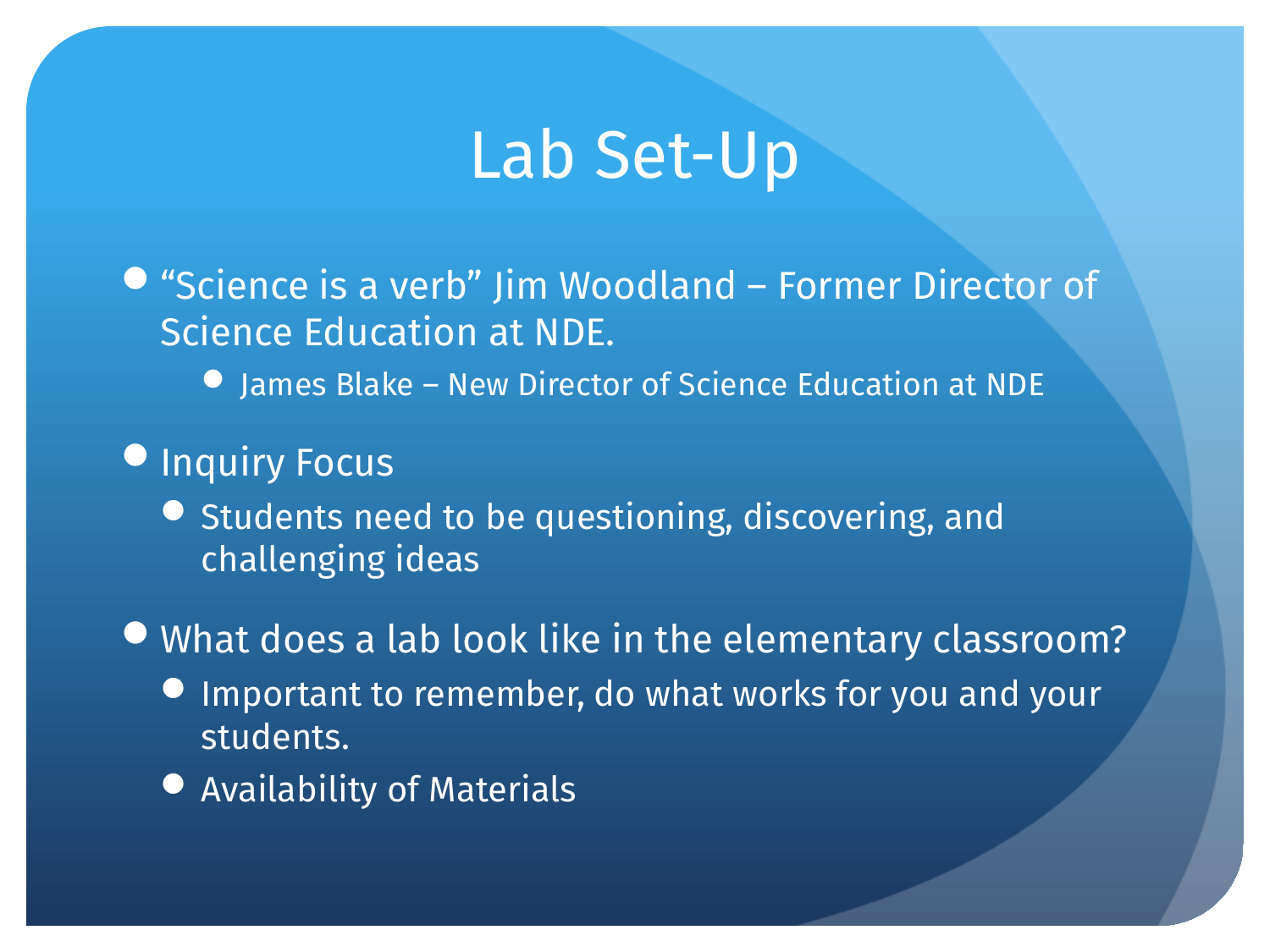

# Lab Set-Up
“Science is a verb” Jim Woodland – Former Director of Science Education at NDE.
James Blake – New Director of Science Education at NDE
Inquiry Focus
Students need to be questioning, discovering, and challenging ideas
What does a lab look like in the elementary classroom?
Important to remember, do what works for you and your students.
Availability of Materials